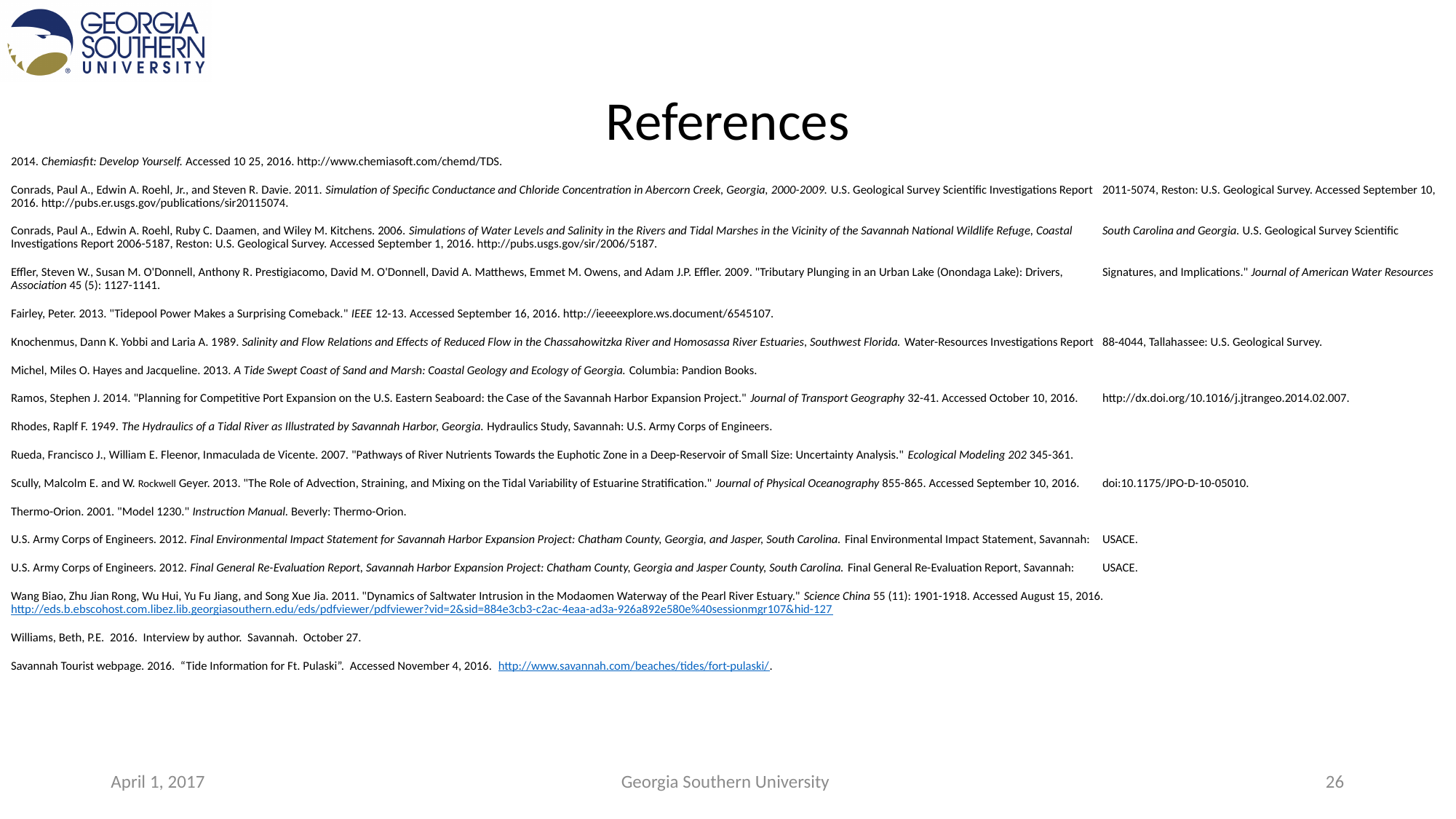

# References
2014. Chemiasfit: Develop Yourself. Accessed 10 25, 2016. http://www.chemiasoft.com/chemd/TDS.
Conrads, Paul A., Edwin A. Roehl, Jr., and Steven R. Davie. 2011. Simulation of Specific Conductance and Chloride Concentration in Abercorn Creek, Georgia, 2000-2009. U.S. Geological Survey Scientific Investigations Report 	2011-5074, Reston: U.S. Geological Survey. Accessed September 10, 2016. http://pubs.er.usgs.gov/publications/sir20115074.
Conrads, Paul A., Edwin A. Roehl, Ruby C. Daamen, and Wiley M. Kitchens. 2006. Simulations of Water Levels and Salinity in the Rivers and Tidal Marshes in the Vicinity of the Savannah National Wildlife Refuge, Coastal 	South Carolina and Georgia. U.S. Geological Survey Scientific Investigations Report 2006-5187, Reston: U.S. Geological Survey. Accessed September 1, 2016. http://pubs.usgs.gov/sir/2006/5187.
Effler, Steven W., Susan M. O'Donnell, Anthony R. Prestigiacomo, David M. O'Donnell, David A. Matthews, Emmet M. Owens, and Adam J.P. Effler. 2009. "Tributary Plunging in an Urban Lake (Onondaga Lake): Drivers, 	Signatures, and Implications." Journal of American Water Resources Association 45 (5): 1127-1141.
Fairley, Peter. 2013. "Tidepool Power Makes a Surprising Comeback." IEEE 12-13. Accessed September 16, 2016. http://ieeeexplore.ws.document/6545107.
Knochenmus, Dann K. Yobbi and Laria A. 1989. Salinity and Flow Relations and Effects of Reduced Flow in the Chassahowitzka River and Homosassa River Estuaries, Southwest Florida. Water-Resources Investigations Report 	88-4044, Tallahassee: U.S. Geological Survey.
Michel, Miles O. Hayes and Jacqueline. 2013. A Tide Swept Coast of Sand and Marsh: Coastal Geology and Ecology of Georgia. Columbia: Pandion Books.
Ramos, Stephen J. 2014. "Planning for Competitive Port Expansion on the U.S. Eastern Seaboard: the Case of the Savannah Harbor Expansion Project." Journal of Transport Geography 32-41. Accessed October 10, 2016. 	http://dx.doi.org/10.1016/j.jtrangeo.2014.02.007.
Rhodes, Raplf F. 1949. The Hydraulics of a Tidal River as Illustrated by Savannah Harbor, Georgia. Hydraulics Study, Savannah: U.S. Army Corps of Engineers.
Rueda, Francisco J., William E. Fleenor, Inmaculada de Vicente. 2007. "Pathways of River Nutrients Towards the Euphotic Zone in a Deep-Reservoir of Small Size: Uncertainty Analysis." Ecological Modeling 202 345-361.
Scully, Malcolm E. and W. Rockwell Geyer. 2013. "The Role of Advection, Straining, and Mixing on the Tidal Variability of Estuarine Stratification." Journal of Physical Oceanography 855-865. Accessed September 10, 2016. 	doi:10.1175/JPO-D-10-05010.
Thermo-Orion. 2001. "Model 1230." Instruction Manual. Beverly: Thermo-Orion.
U.S. Army Corps of Engineers. 2012. Final Environmental Impact Statement for Savannah Harbor Expansion Project: Chatham County, Georgia, and Jasper, South Carolina. Final Environmental Impact Statement, Savannah: 	USACE.
U.S. Army Corps of Engineers. 2012. Final General Re-Evaluation Report, Savannah Harbor Expansion Project: Chatham County, Georgia and Jasper County, South Carolina. Final General Re-Evaluation Report, Savannah: 	USACE.
Wang Biao, Zhu Jian Rong, Wu Hui, Yu Fu Jiang, and Song Xue Jia. 2011. "Dynamics of Saltwater Intrusion in the Modaomen Waterway of the Pearl River Estuary." Science China 55 (11): 1901-1918. Accessed August 15, 2016. 	http://eds.b.ebscohost.com.libez.lib.georgiasouthern.edu/eds/pdfviewer/pdfviewer?vid=2&sid=884e3cb3-c2ac-4eaa-ad3a-926a892e580e%40sessionmgr107&hid-127
Williams, Beth, P.E.  2016.  Interview by author.  Savannah.  October 27.
Savannah Tourist webpage. 2016.  “Tide Information for Ft. Pulaski”.  Accessed November 4, 2016.  http://www.savannah.com/beaches/tides/fort-pulaski/.
April 1, 2017
Georgia Southern University
26